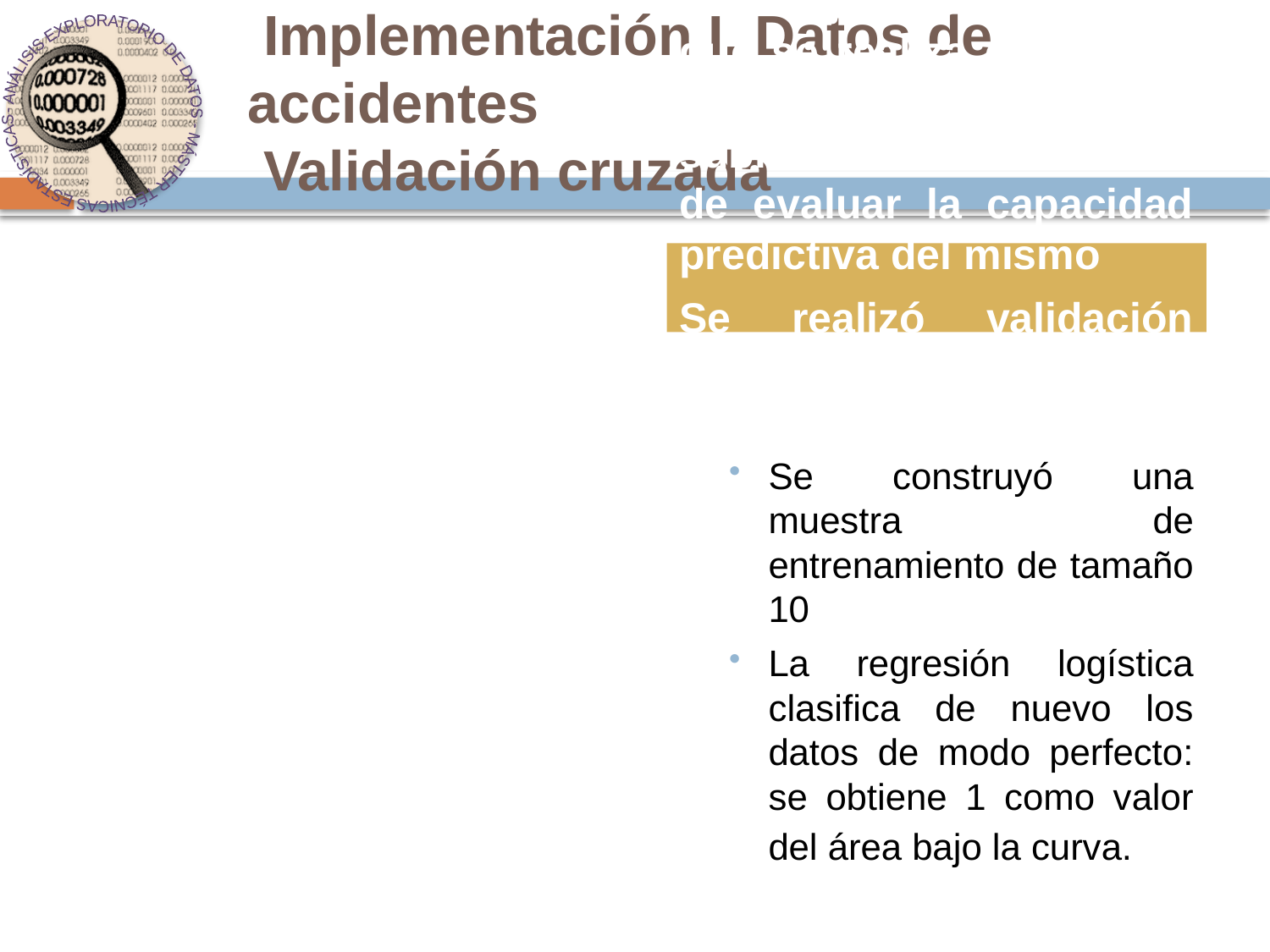

Validación cruzada en regresión logística:
Con la validación cruzada dividimos la muestra de datos en subconjuntos de modo que se realiza el análisis en cada una de esas submuestras con el fin de evaluar la capacidad predictiva del mismo
Se realizó validación cruzada sobre las datos de nuestro problema:
Se construyó una muestra de entrenamiento de tamaño 10
La regresión logística clasifica de nuevo los datos de modo perfecto: se obtiene 1 como valor del área bajo la curva.
 Implementación I. Datos de accidentes
 Validación cruzada